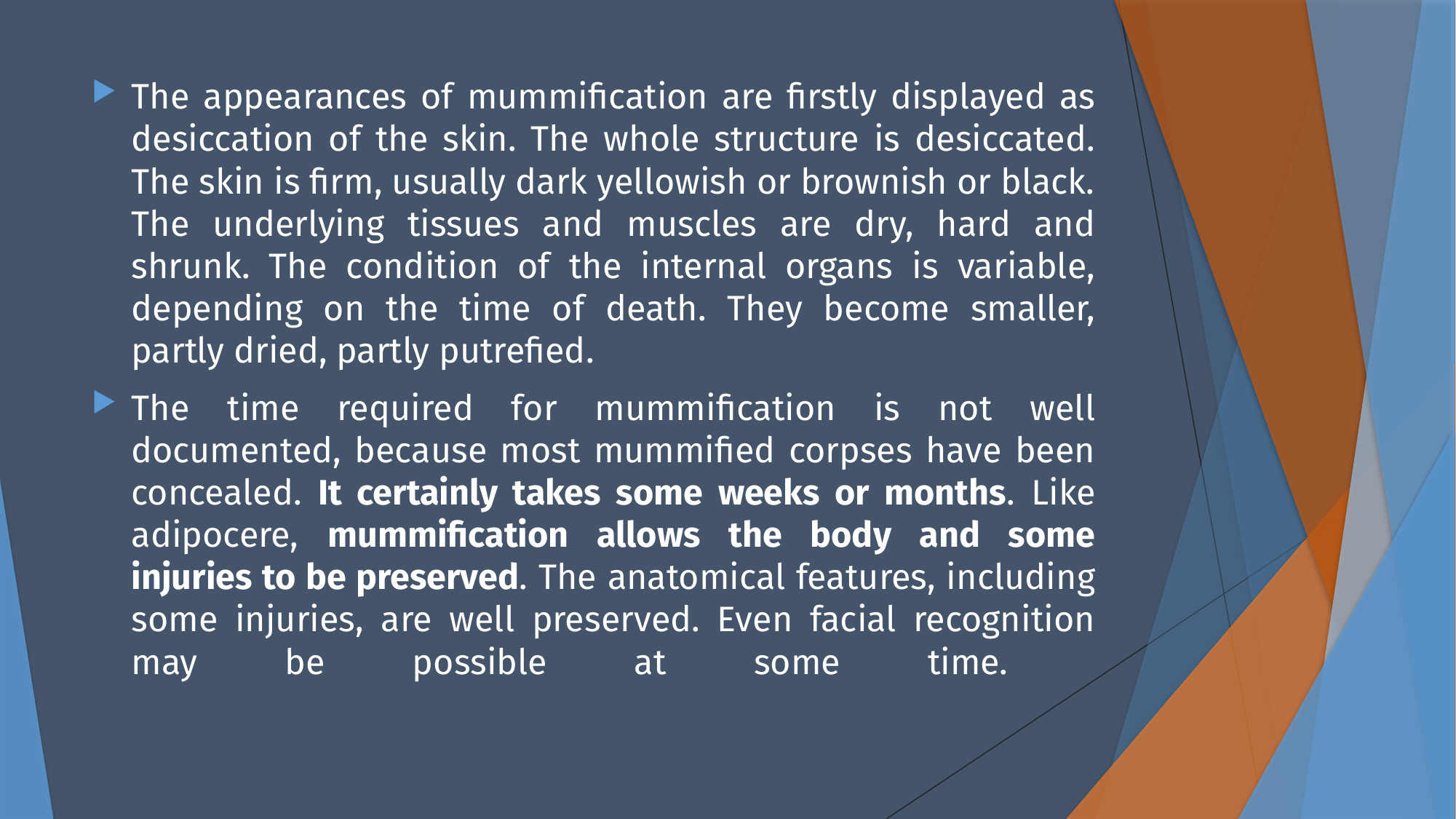

The appearances of mummification are firstly displayed as desiccation of the skin. The whole structure is desiccated. The skin is firm, usually dark yellowish or brownish or black. The underlying tissues and muscles are dry, hard and shrunk. The condition of the internal organs is variable, depending on the time of death. They become smaller, partly dried, partly putrefied.
The time required for mummification is not well documented, because most mummified corpses have been concealed. It certainly takes some weeks or months. Like adipocere, mummification allows the body and some injuries to be preserved. The anatomical features, including some injuries, are well preserved. Even facial recognition may be possible at some time.